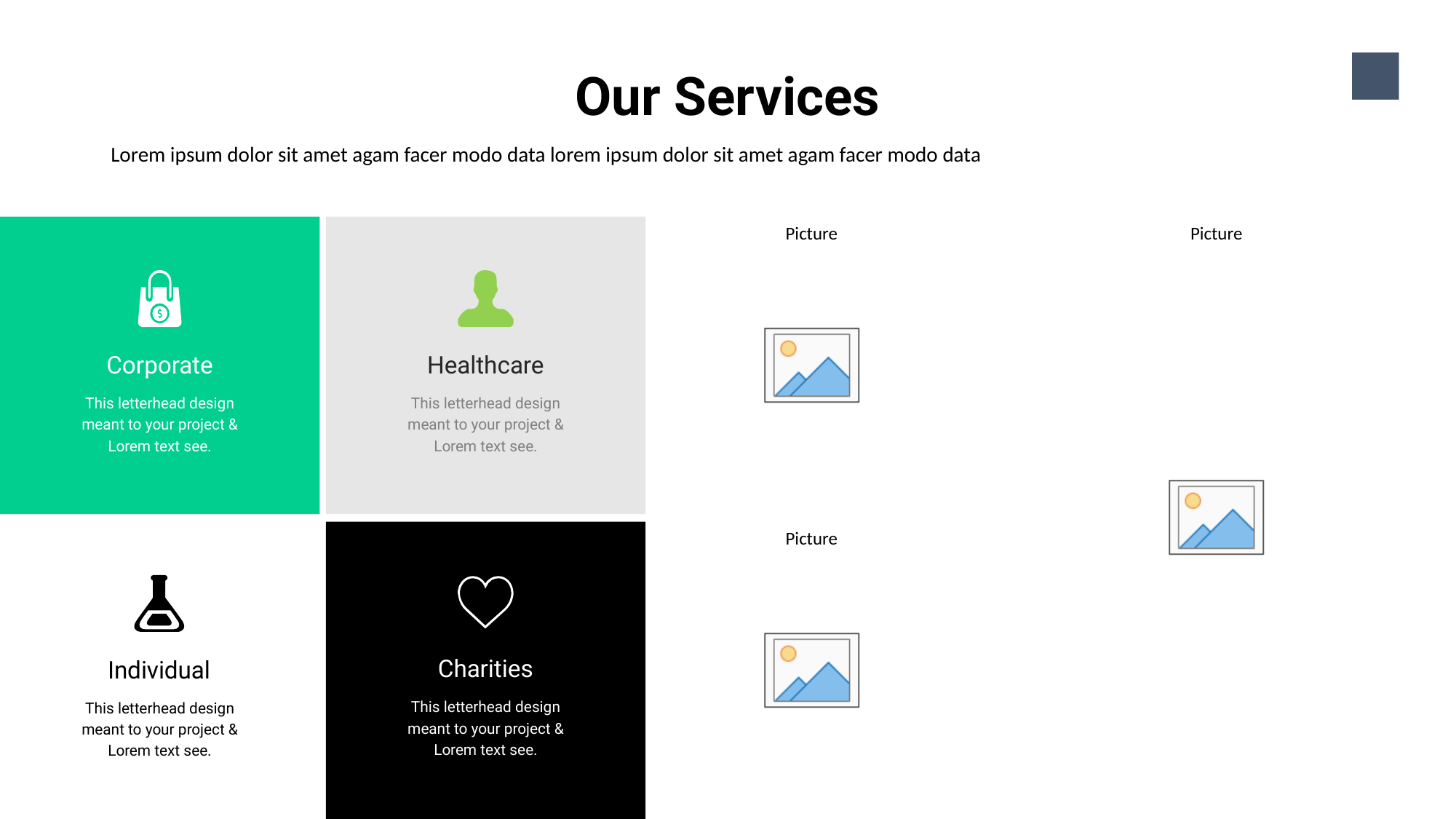

Our Services
6
Lorem ipsum dolor sit amet agam facer modo data lorem ipsum dolor sit amet agam facer modo data

Corporate
This letterhead design meant to your project &
Lorem text see.

Healthcare
This letterhead design meant to your project &
Lorem text see.

Individual
This letterhead design meant to your project &
Lorem text see.

Charities
This letterhead design meant to your project &
Lorem text see.